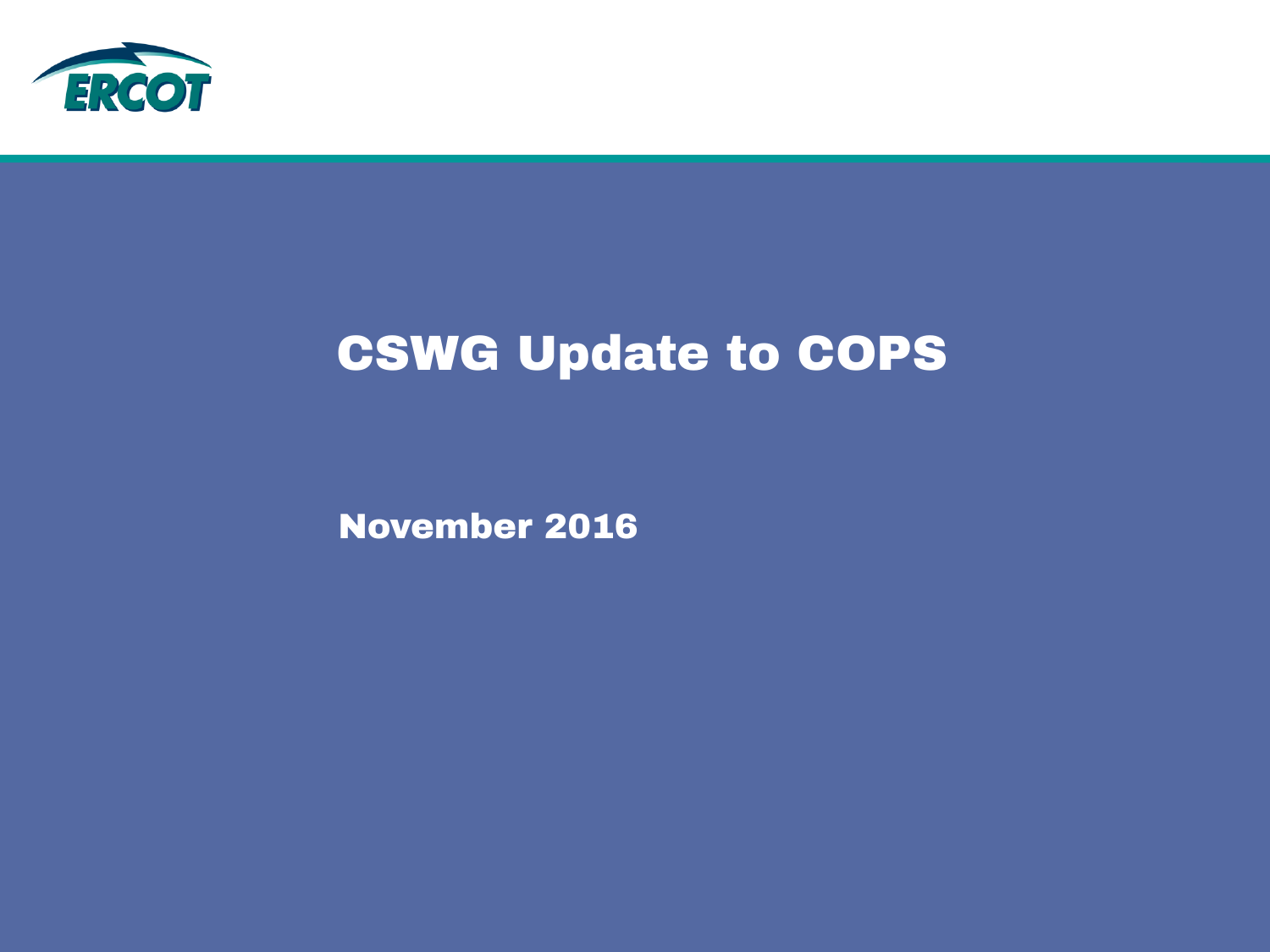

# CSWG Update to COPS
November 2016